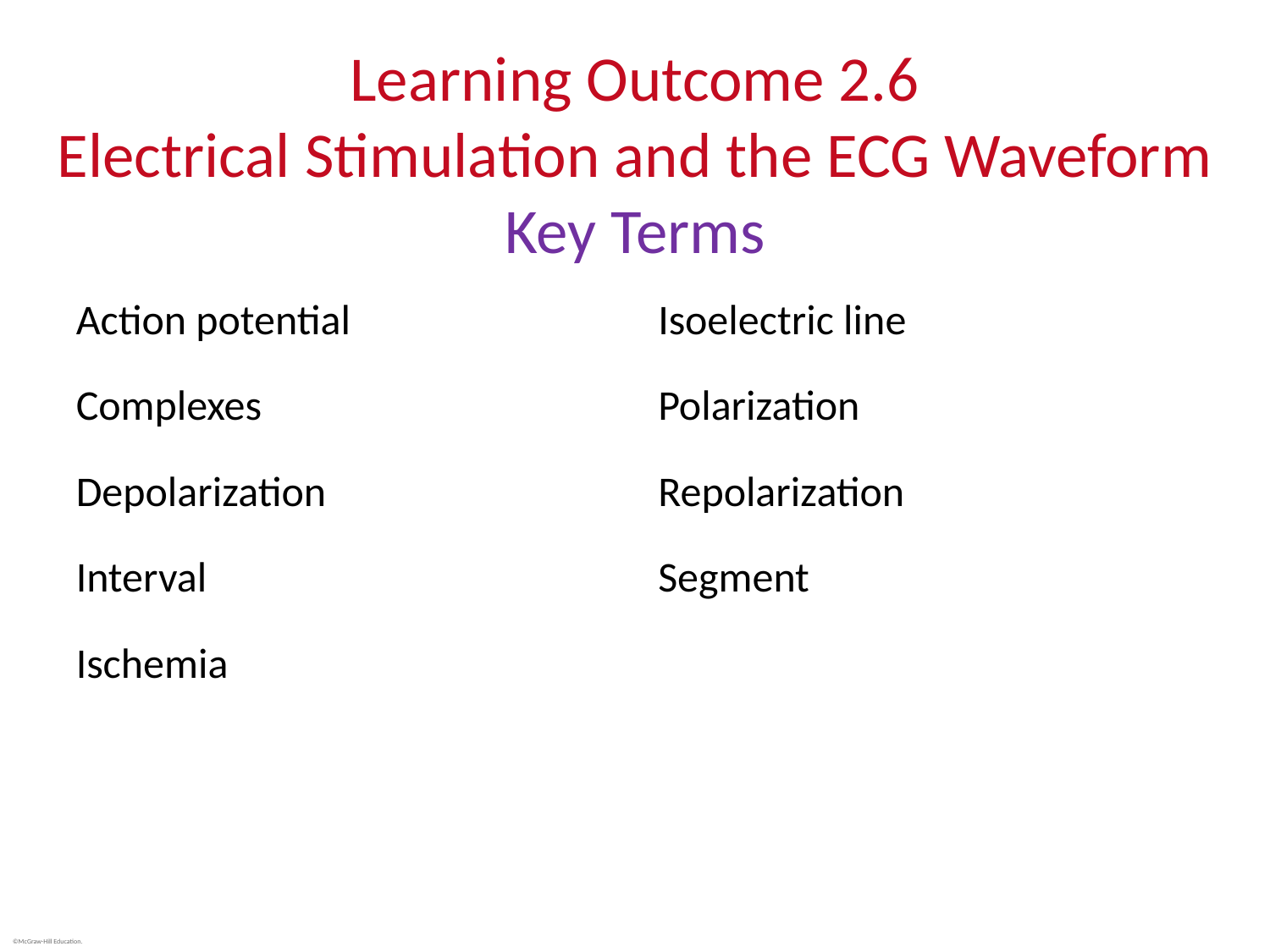

# Learning Outcome 2.6 Electrical Stimulation and the ECG Waveform Key Terms
Action potential
Complexes
Depolarization
Interval
Ischemia

Isoelectric line
Polarization
Repolarization
Segment